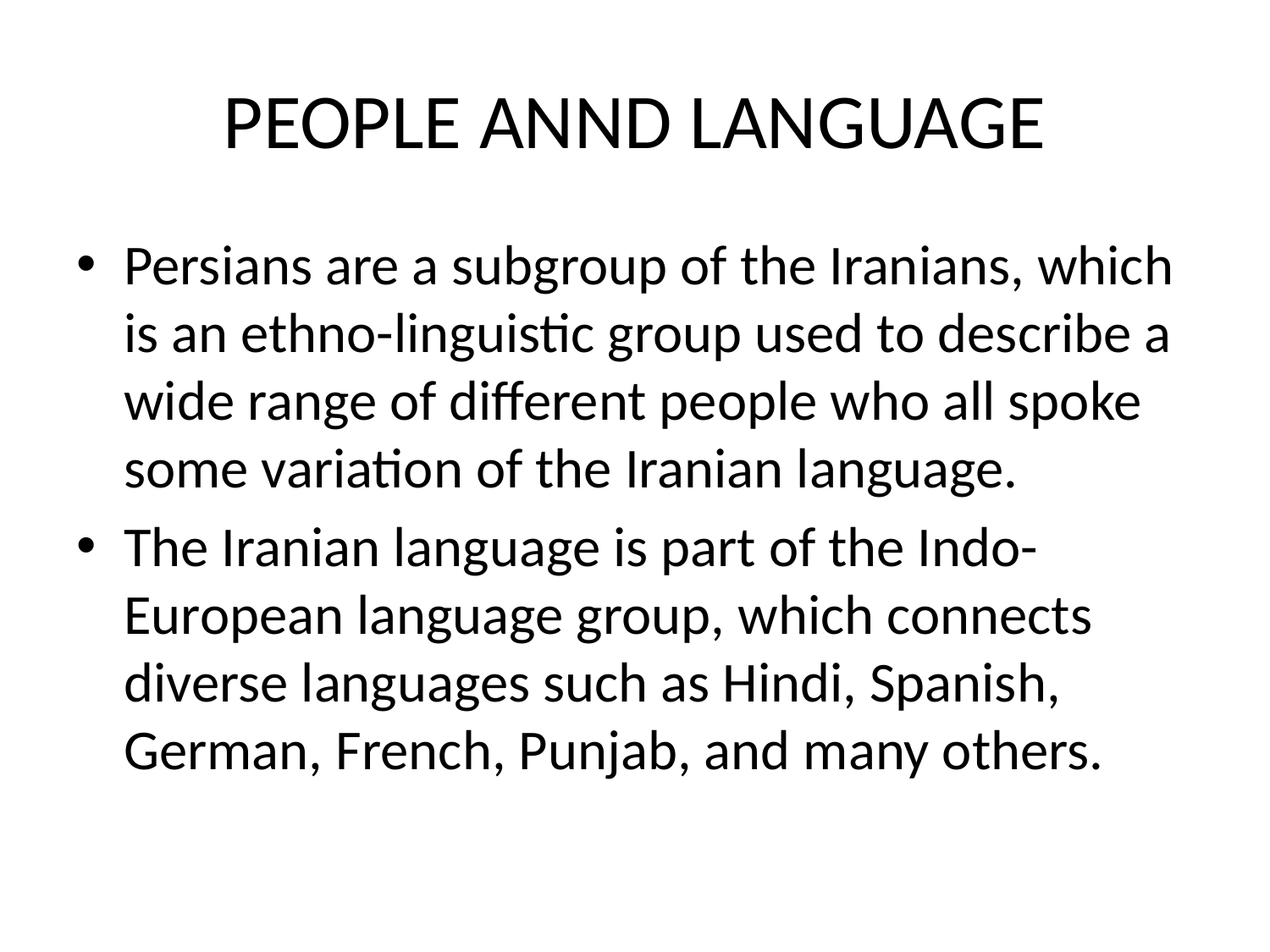

# PEOPLE ANND LANGUAGE
Persians are a subgroup of the Iranians, which is an ethno-linguistic group used to describe a wide range of different people who all spoke some variation of the Iranian language.
The Iranian language is part of the Indo-European language group, which connects diverse languages such as Hindi, Spanish, German, French, Punjab, and many others.